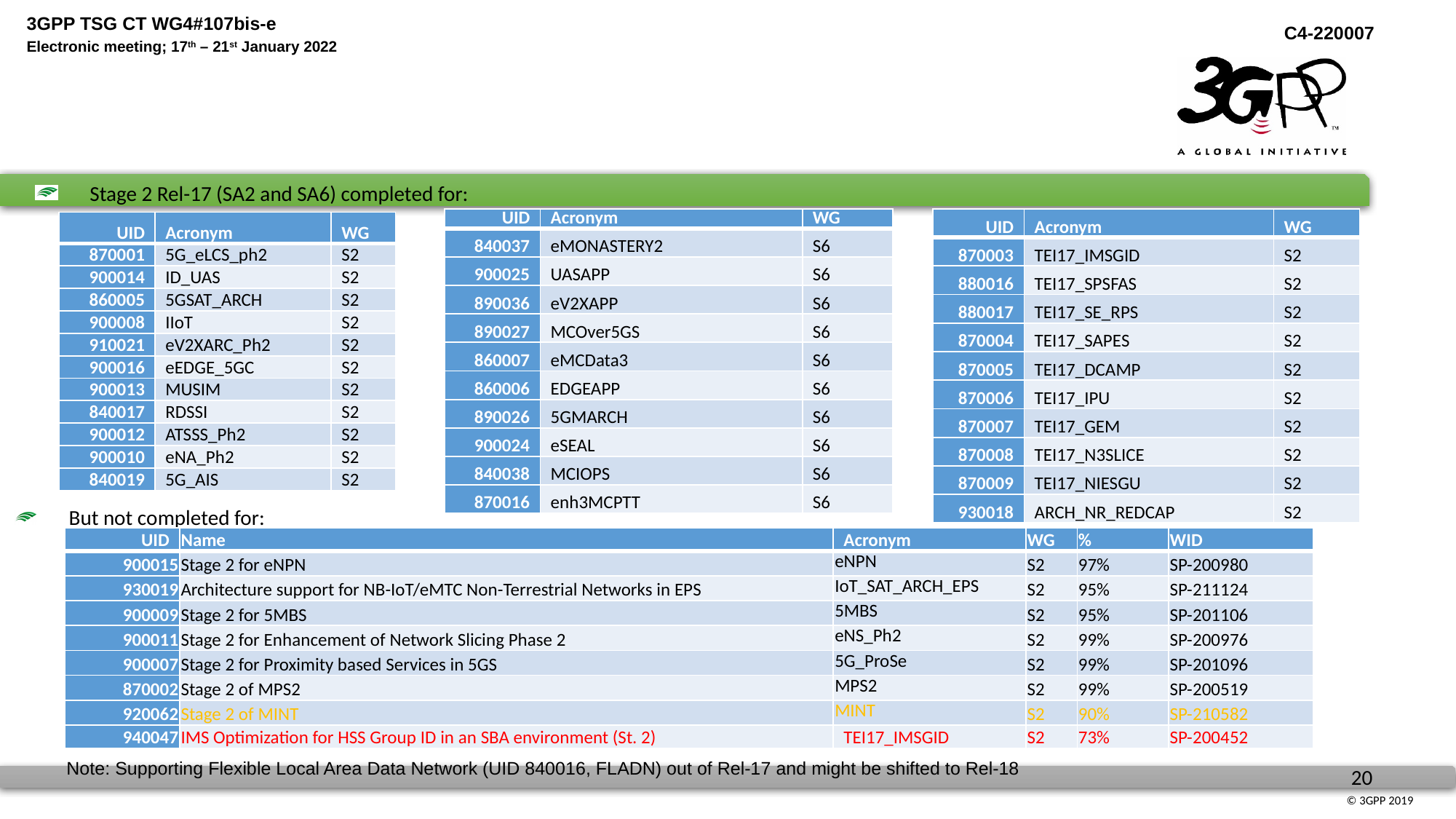

Stage 2 Rel-17 (SA2 and SA6) completed for:
| UID | Acronym | WG |
| --- | --- | --- |
| 840037 | eMONASTERY2 | S6 |
| 900025 | UASAPP | S6 |
| 890036 | eV2XAPP | S6 |
| 890027 | MCOver5GS | S6 |
| 860007 | eMCData3 | S6 |
| 860006 | EDGEAPP | S6 |
| 890026 | 5GMARCH | S6 |
| 900024 | eSEAL | S6 |
| 840038 | MCIOPS | S6 |
| 870016 | enh3MCPTT | S6 |
| UID | Acronym | WG |
| --- | --- | --- |
| 870003 | TEI17\_IMSGID | S2 |
| 880016 | TEI17\_SPSFAS | S2 |
| 880017 | TEI17\_SE\_RPS | S2 |
| 870004 | TEI17\_SAPES | S2 |
| 870005 | TEI17\_DCAMP | S2 |
| 870006 | TEI17\_IPU | S2 |
| 870007 | TEI17\_GEM | S2 |
| 870008 | TEI17\_N3SLICE | S2 |
| 870009 | TEI17\_NIESGU | S2 |
| 930018 | ARCH\_NR\_REDCAP | S2 |
| UID | Acronym | WG |
| --- | --- | --- |
| 870001 | 5G\_eLCS\_ph2 | S2 |
| 900014 | ID\_UAS | S2 |
| 860005 | 5GSAT\_ARCH | S2 |
| 900008 | IIoT | S2 |
| 910021 | eV2XARC\_Ph2 | S2 |
| 900016 | eEDGE\_5GC | S2 |
| 900013 | MUSIM | S2 |
| 840017 | RDSSI | S2 |
| 900012 | ATSSS\_Ph2 | S2 |
| 900010 | eNA\_Ph2 | S2 |
| 840019 | 5G\_AIS | S2 |
But not completed for:

| UID | Name | Acronym | WG | % | WID |
| --- | --- | --- | --- | --- | --- |
| 900015 | Stage 2 for eNPN | eNPN | S2 | 97% | SP-200980 |
| 930019 | Architecture support for NB-IoT/eMTC Non-Terrestrial Networks in EPS | IoT\_SAT\_ARCH\_EPS | S2 | 95% | SP-211124 |
| 900009 | Stage 2 for 5MBS | 5MBS | S2 | 95% | SP-201106 |
| 900011 | Stage 2 for Enhancement of Network Slicing Phase 2 | eNS\_Ph2 | S2 | 99% | SP-200976 |
| 900007 | Stage 2 for Proximity based Services in 5GS | 5G\_ProSe | S2 | 99% | SP-201096 |
| 870002 | Stage 2 of MPS2 | MPS2 | S2 | 99% | SP-200519 |
| 920062 | Stage 2 of MINT | MINT | S2 | 90% | SP-210582 |
| 940047 | IMS Optimization for HSS Group ID in an SBA environment (St. 2) | TEI17\_IMSGID | S2 | 73% | SP-200452 |
Note: Supporting Flexible Local Area Data Network (UID 840016, FLADN) out of Rel-17 and might be shifted to Rel-18